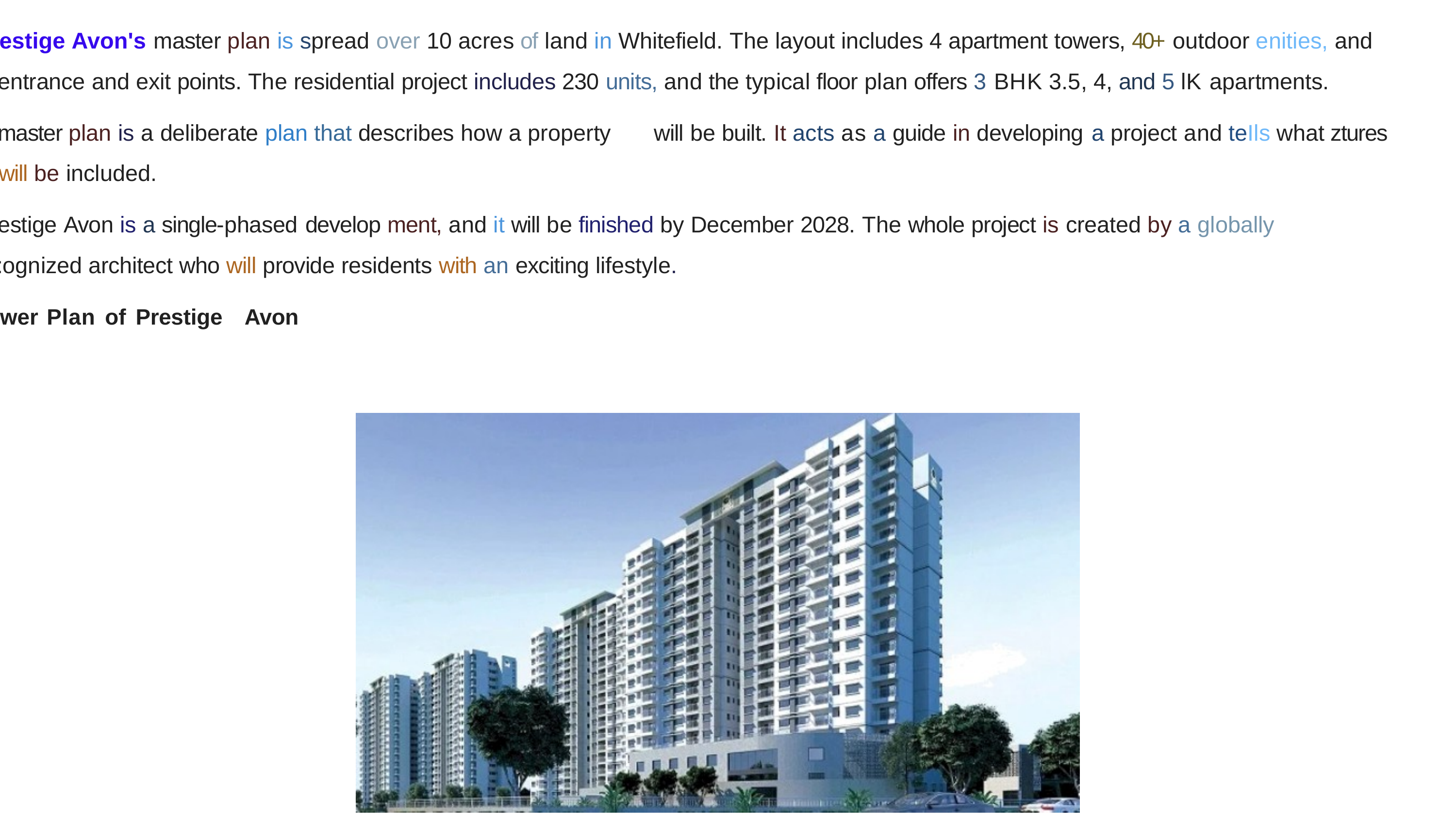

estige Avon's master plan is spread over 10 acres of land in Whitefield. The layout includes 4 apartment towers, 40+ outdoor enities, and entrance and exit points. The residential project includes 230 units, and the typical floor plan offers 3 BHK 3.5, 4, and 5 lK apartments.
master plan is a deliberate plan that describes how a property	will be built. It acts as a guide in developing a project and teIls what ztures will be included.
estige Avon is a single-phased develop ment, and it will be finished by December 2028. The whole project is created by a globally
:ognized architect who will provide residents with an exciting lifestyle.
wer Plan of Prestige	Avon